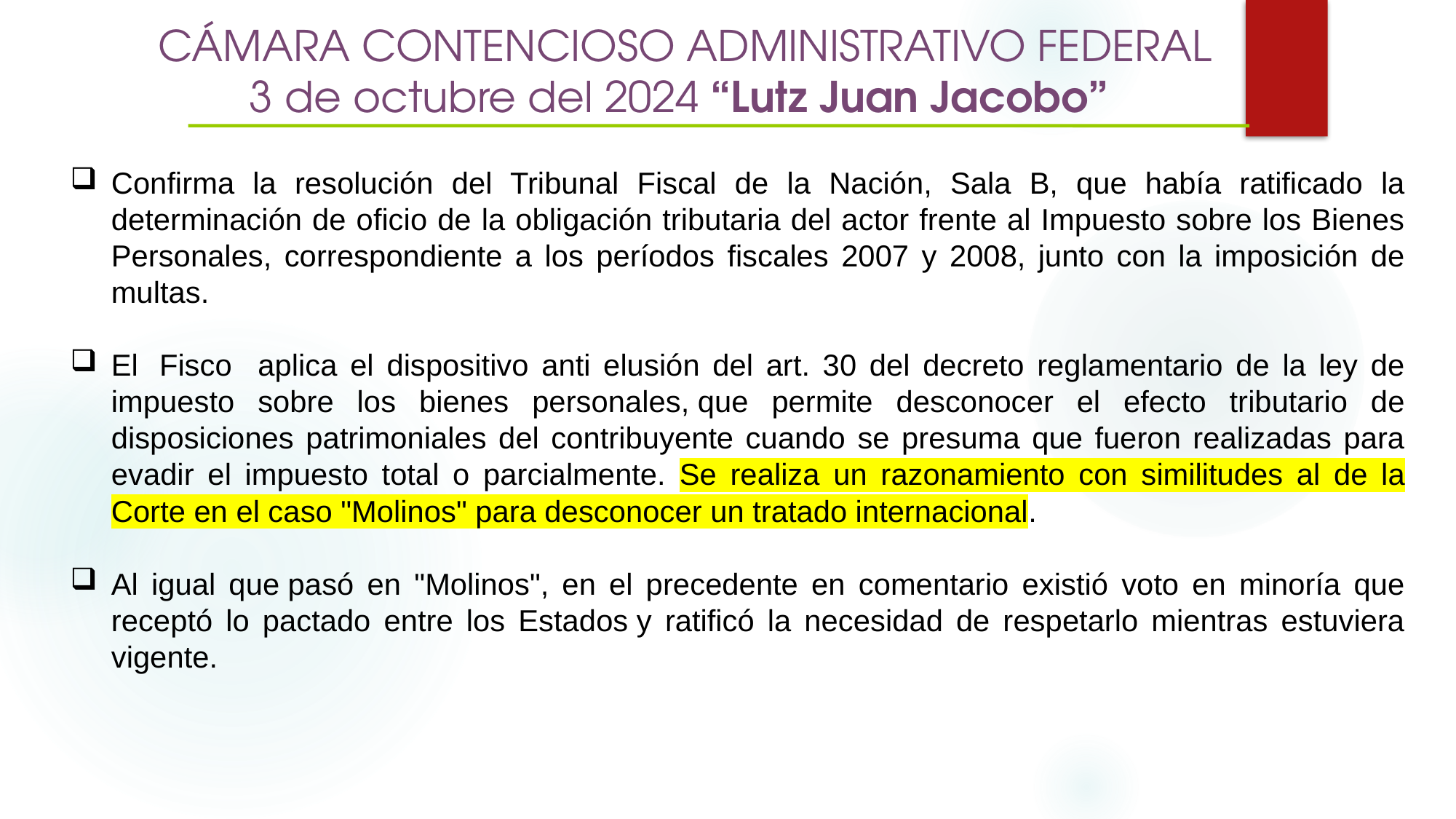

# CÁMARA CONTENCIOSO ADMINISTRATIVO FEDERAL 3 de octubre del 2024 “Lutz Juan Jacobo”

Confirma la resolución del Tribunal Fiscal de la Nación, Sala B, que había ratificado la determinación de oficio de la obligación tributaria del actor frente al Impuesto sobre los Bienes Personales, correspondiente a los períodos fiscales 2007 y 2008, junto con la imposición de multas.

El  Fisco  aplica el dispositivo anti elusión del art. 30 del decreto reglamentario de la ley de impuesto sobre los bienes personales, que permite desconocer el efecto tributario de disposiciones patrimoniales del contribuyente cuando se presuma que fueron realizadas para evadir el impuesto total o parcialmente. Se realiza un razonamiento con similitudes al de la Corte en el caso "Molinos" para desconocer un tratado internacional.

Al igual que pasó en "Molinos", en el precedente en comentario existió voto en minoría que receptó lo pactado entre los Estados y ratificó la necesidad de respetarlo mientras estuviera vigente.